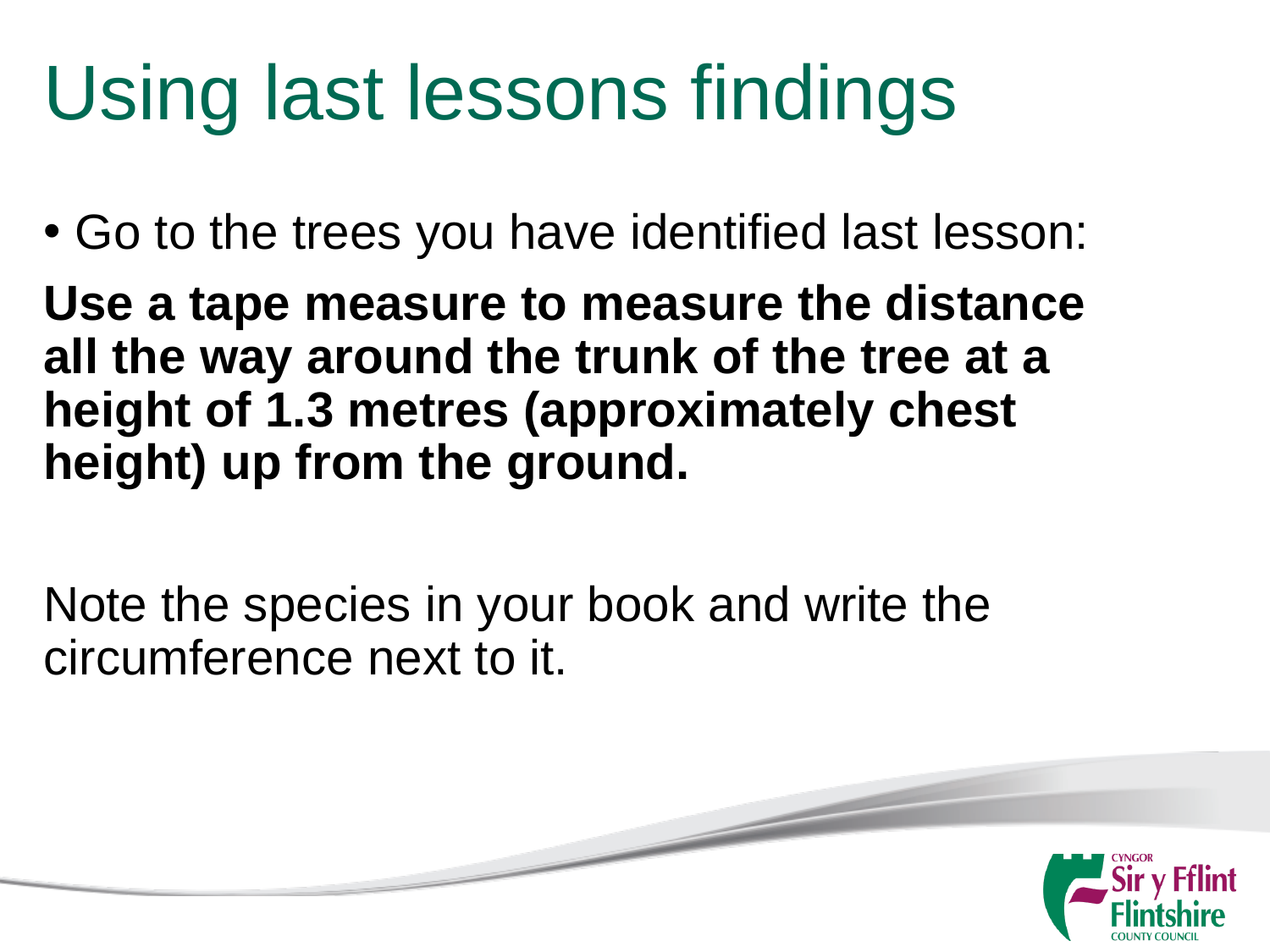

# Using last lessons findings
Go to the trees you have identified last lesson:
Use a tape measure to measure the distance all the way around the trunk of the tree at a height of 1.3 metres (approximately chest height) up from the ground.

Note the species in your book and write the circumference next to it.